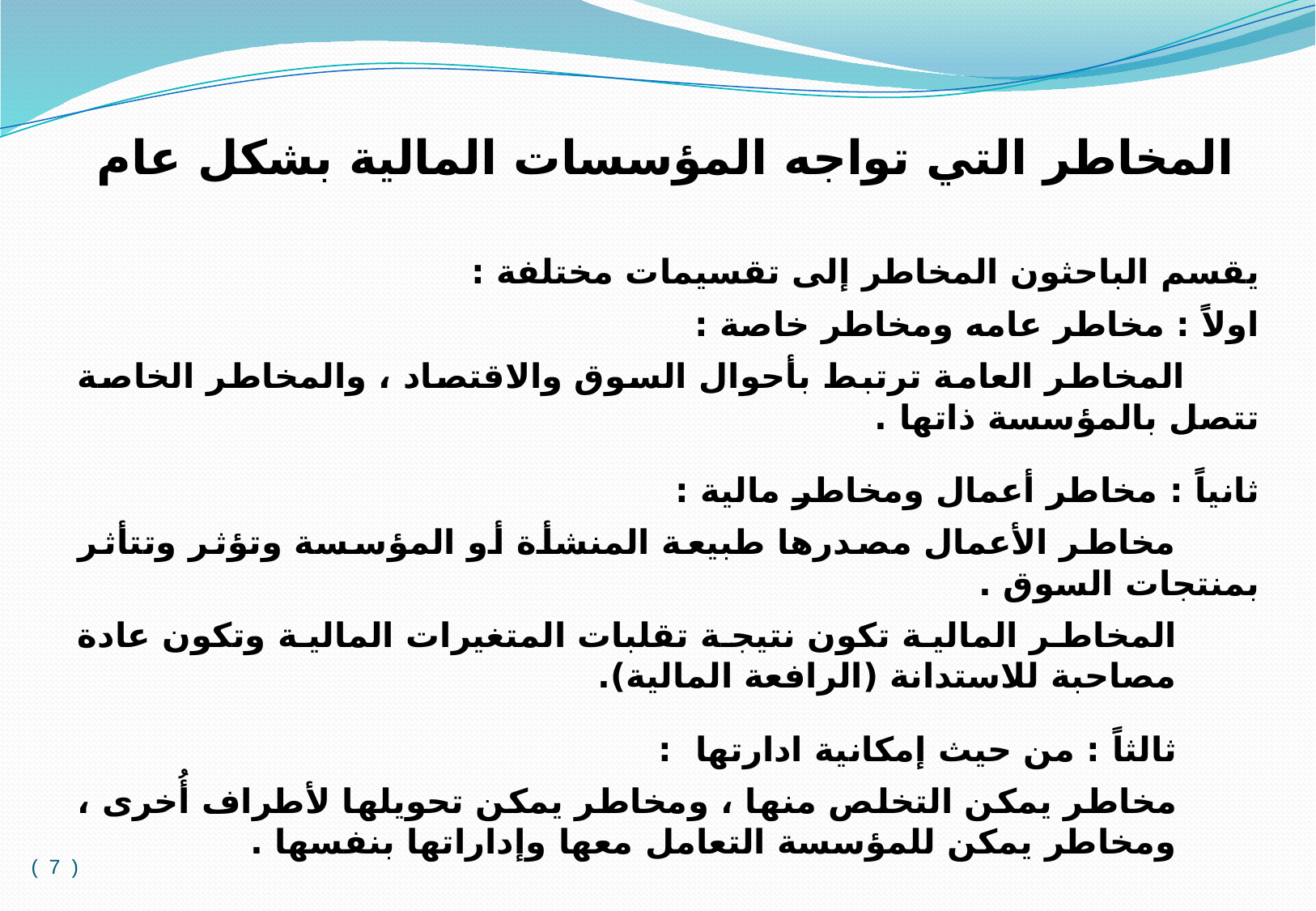

المخاطر التي تواجه المؤسسات المالية بشكل عام
يقسم الباحثون المخاطر إلى تقسيمات مختلفة :
اولاً : مخاطر عامه ومخاطر خاصة :
        المخاطر العامة ترتبط بأحوال السوق والاقتصاد ، والمخاطر الخاصة تتصل بالمؤسسة ذاتها .

ثانياً : مخاطر أعمال ومخاطر مالية :
         مخاطر الأعمال مصدرها طبيعة المنشأة أو المؤسسة وتؤثر وتتأثر بمنتجات السوق .
المخاطر المالية تكون نتيجة تقلبات المتغيرات المالية وتكون عادة مصاحبة للاستدانة (الرافعة المالية).

ثالثاً : من حيث إمكانية ادارتها  :
مخاطر يمكن التخلص منها ، ومخاطر يمكن تحويلها لأطراف أُخرى ، ومخاطر يمكن للمؤسسة التعامل معها وإداراتها بنفسها .

(  7  )